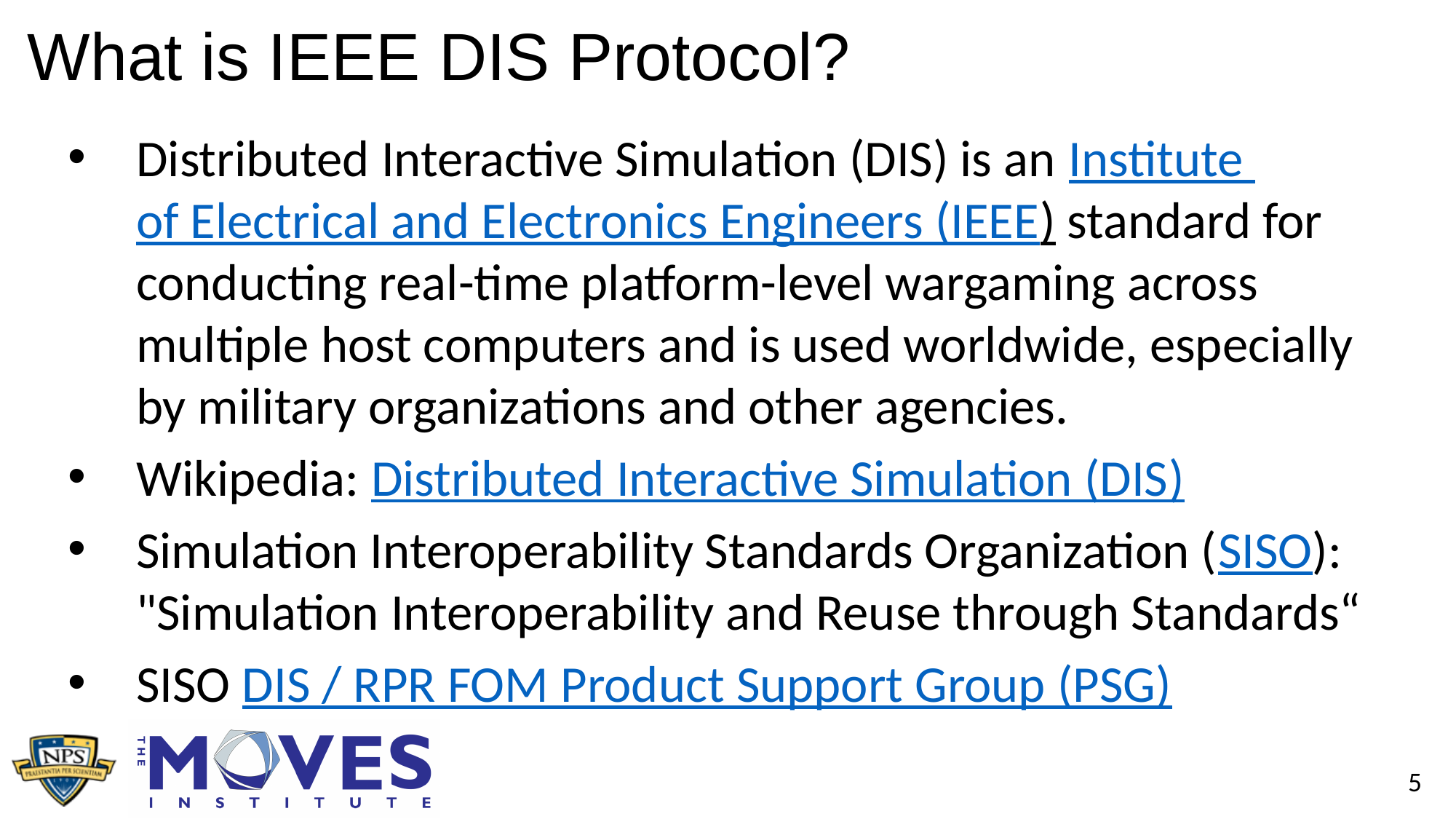

What is IEEE DIS Protocol?
Distributed Interactive Simulation (DIS) is an Institute of Electrical and Electronics Engineers (IEEE) standard for conducting real-time platform-level wargaming across multiple host computers and is used worldwide, especially by military organizations and other agencies.
Wikipedia: Distributed Interactive Simulation (DIS)
Simulation Interoperability Standards Organization (SISO): "Simulation Interoperability and Reuse through Standards“
SISO DIS / RPR FOM Product Support Group (PSG)
5